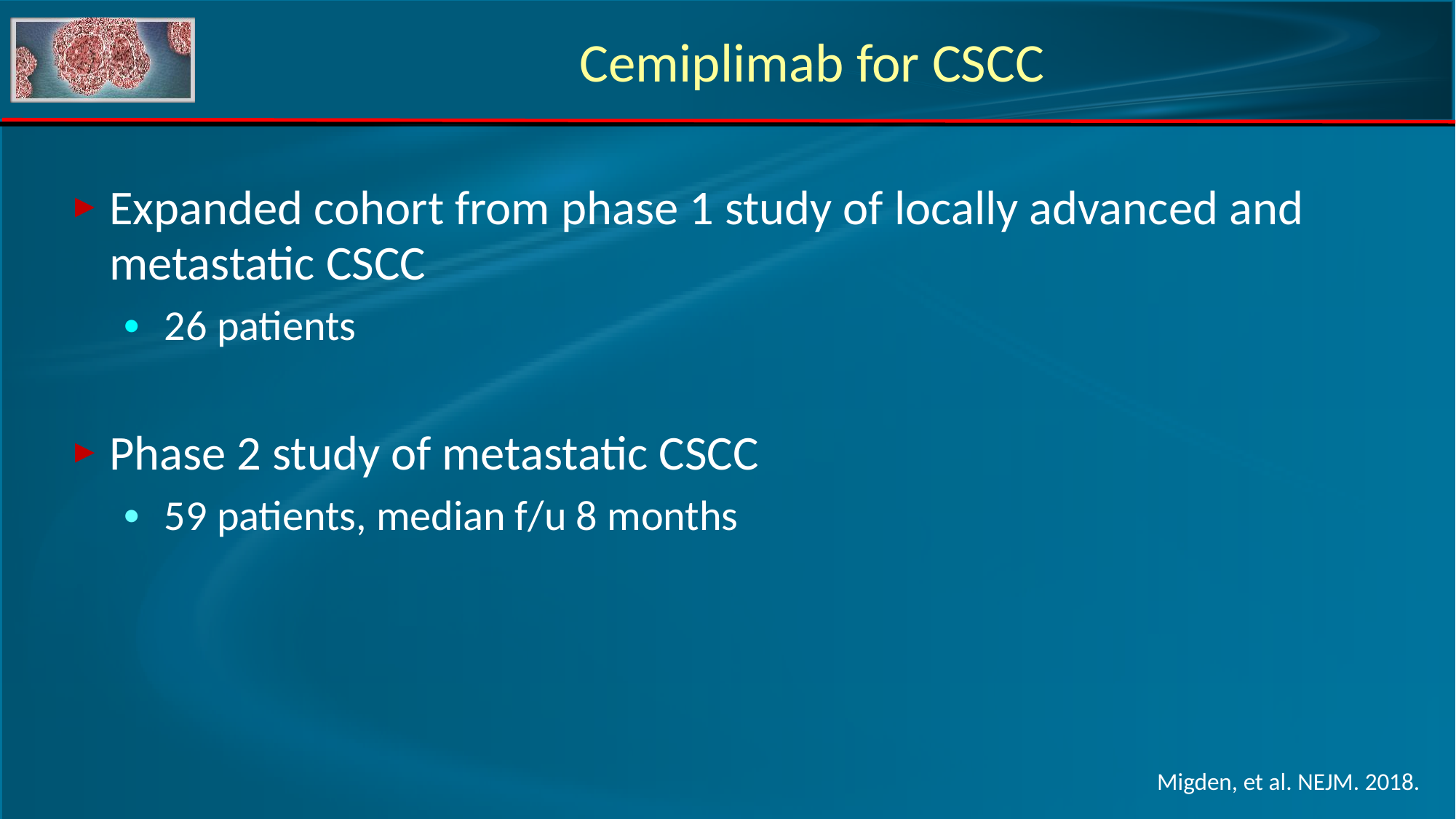

Cemiplimab for CSCC
Expanded cohort from phase 1 study of locally advanced and metastatic CSCC
26 patients

Phase 2 study of metastatic CSCC
59 patients, median f/u 8 months
Migden, et al. NEJM. 2018.